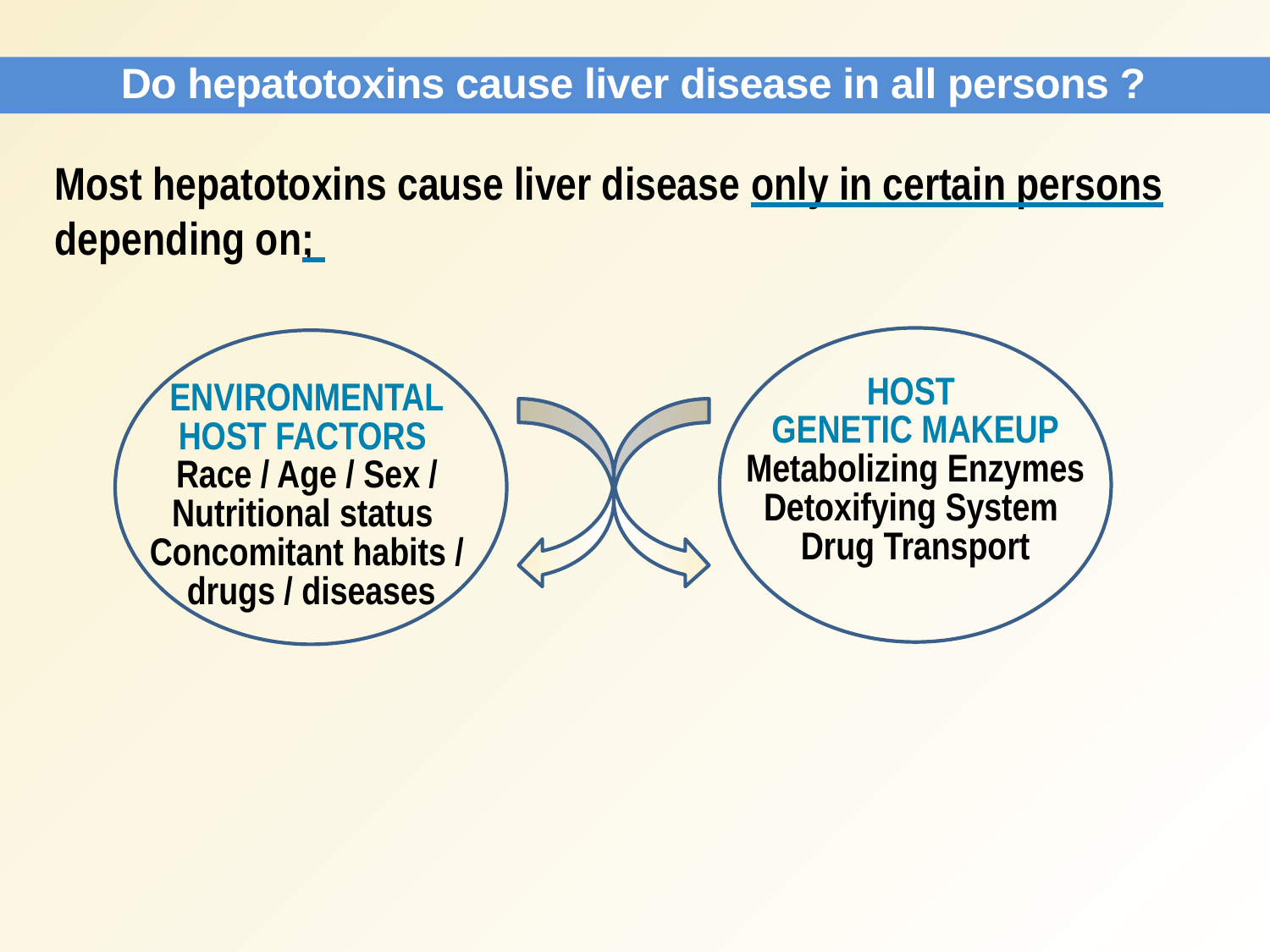

Do hepatotoxins cause liver disease in all persons ?
Most hepatotoxins cause liver disease only in certain persons depending on;

HOST
GENETIC MAKEUP Metabolizing Enzymes
Detoxifying System
Drug Transport

ENVIRONMENTAL
HOST FACTORS
Race / Age / Sex /
Nutritional status
Concomitant habits /
 drugs / diseases